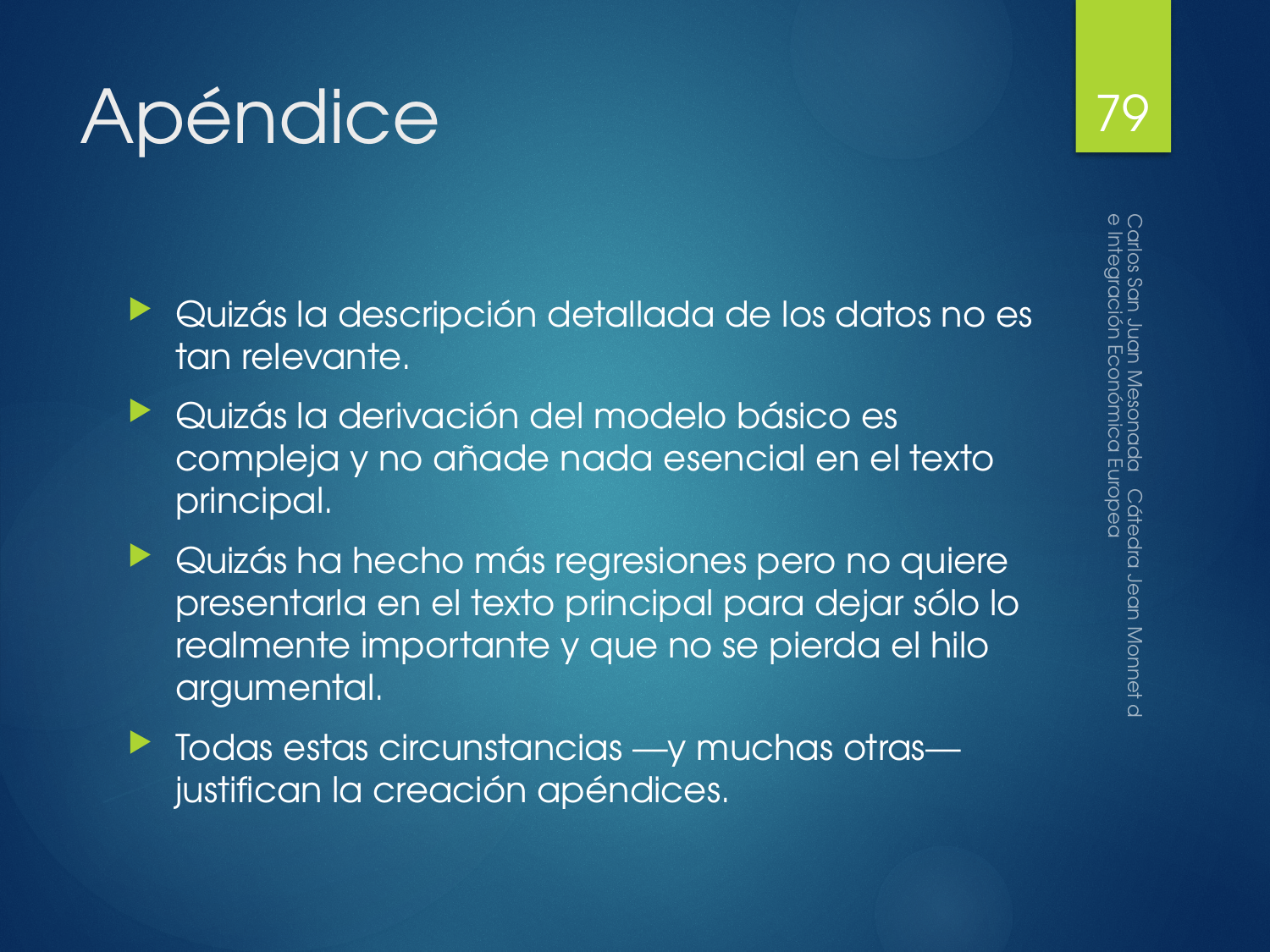

79
# Apéndice
Quizás la descripción detallada de los datos no es tan relevante.
Quizás la derivación del modelo básico es compleja y no añade nada esencial en el texto principal.
Quizás ha hecho más regresiones pero no quiere presentarla en el texto principal para dejar sólo lo realmente importante y que no se pierda el hilo argumental.
Todas estas circunstancias —y muchas otras— justifican la creación apéndices.
Carlos San Juan Mesonada   Cátedra Jean Monnet de Integración Económica Europea